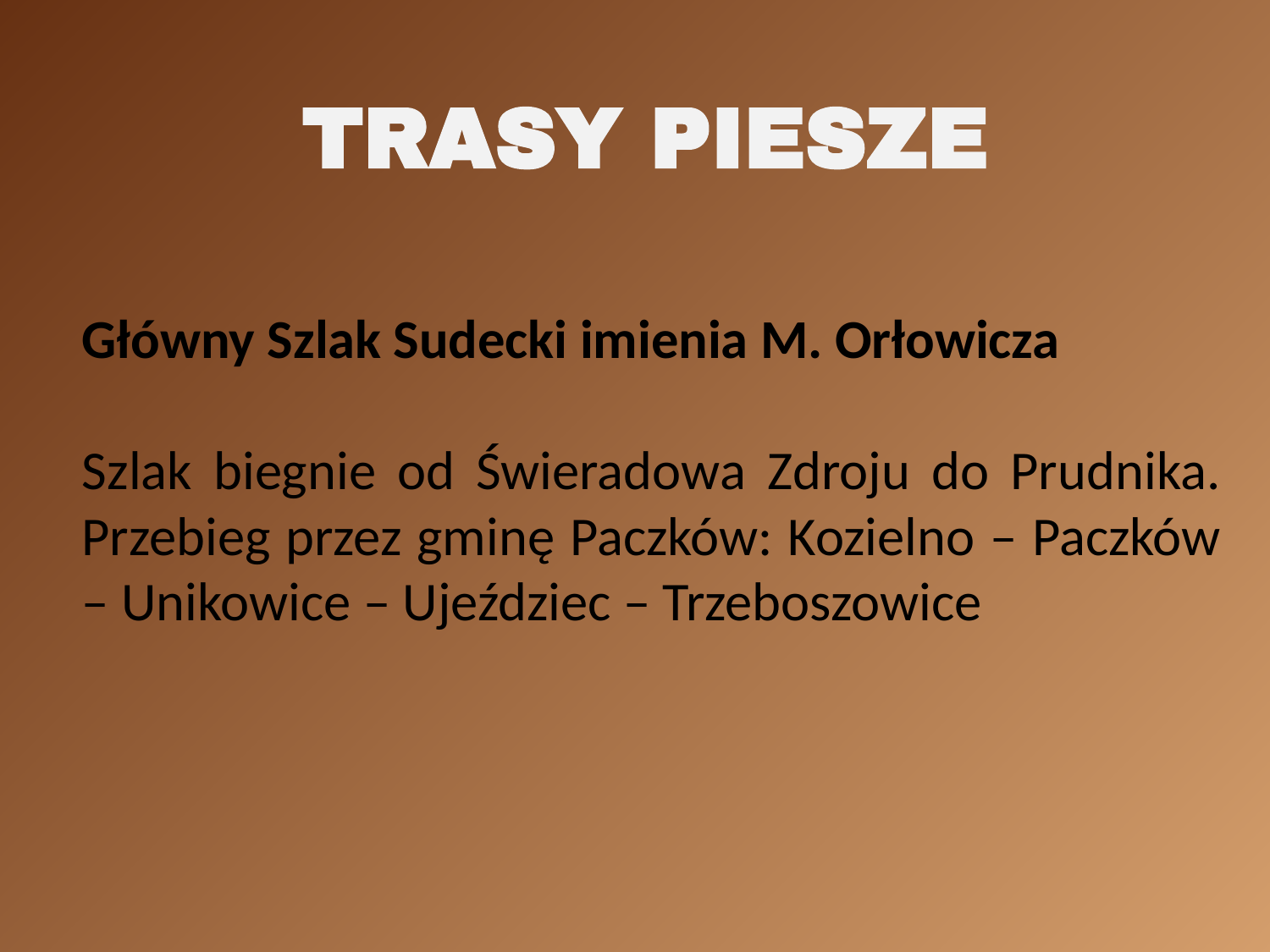

# TRASY PIESZE
Główny Szlak Sudecki imienia M. Orłowicza

Szlak biegnie od Świeradowa Zdroju do Prudnika. Przebieg przez gminę Paczków: Kozielno – Paczków – Unikowice – Ujeździec – Trzeboszowice